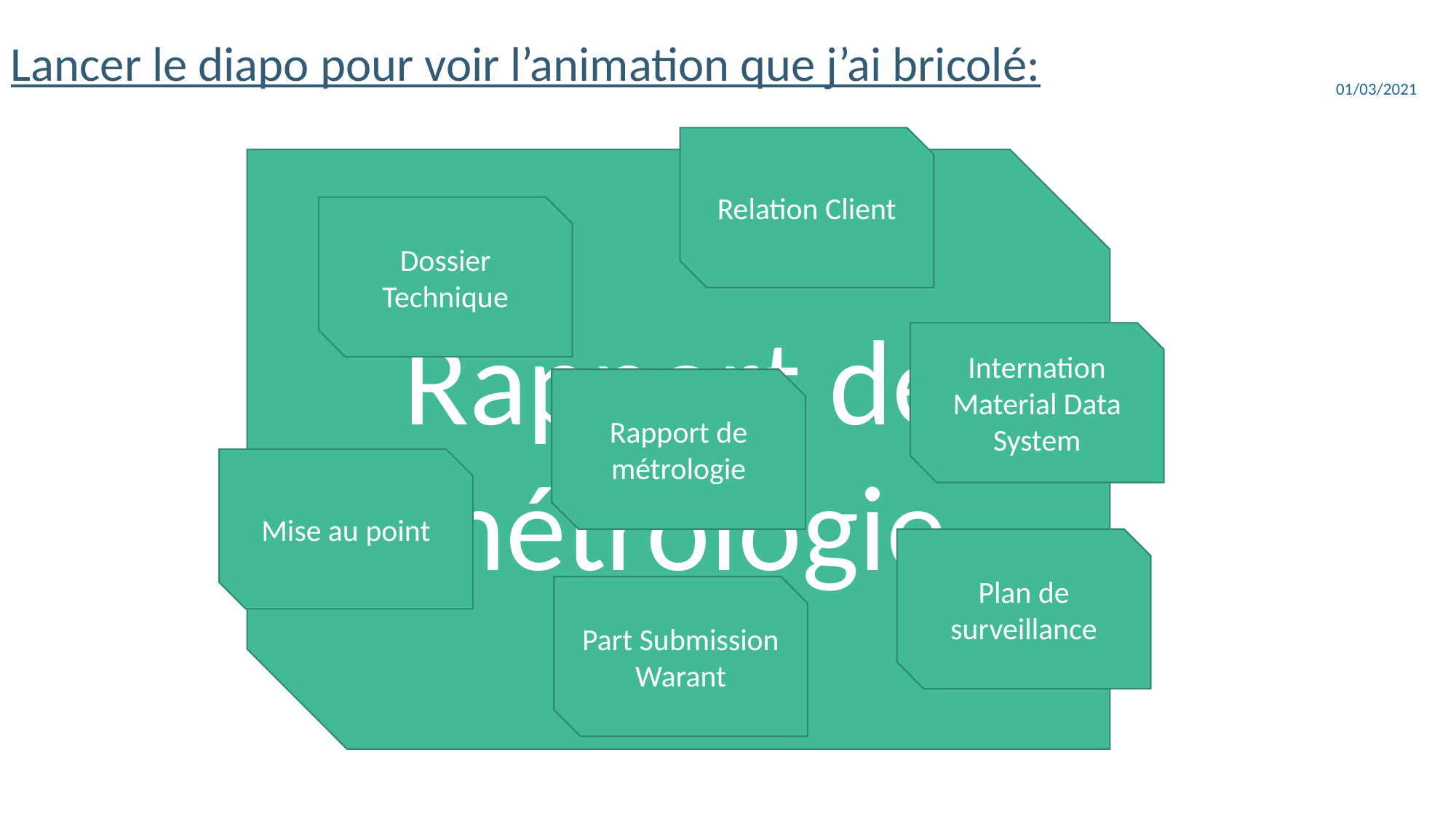

# Lancer le diapo pour voir l’animation que j’ai bricolé:
1
01/03/2021
Relation Client
Rapport de métrologie
Dossier Technique
Internation Material Data System
Rapport de métrologie
Mise au point
Plan de surveillance
Part Submission Warant